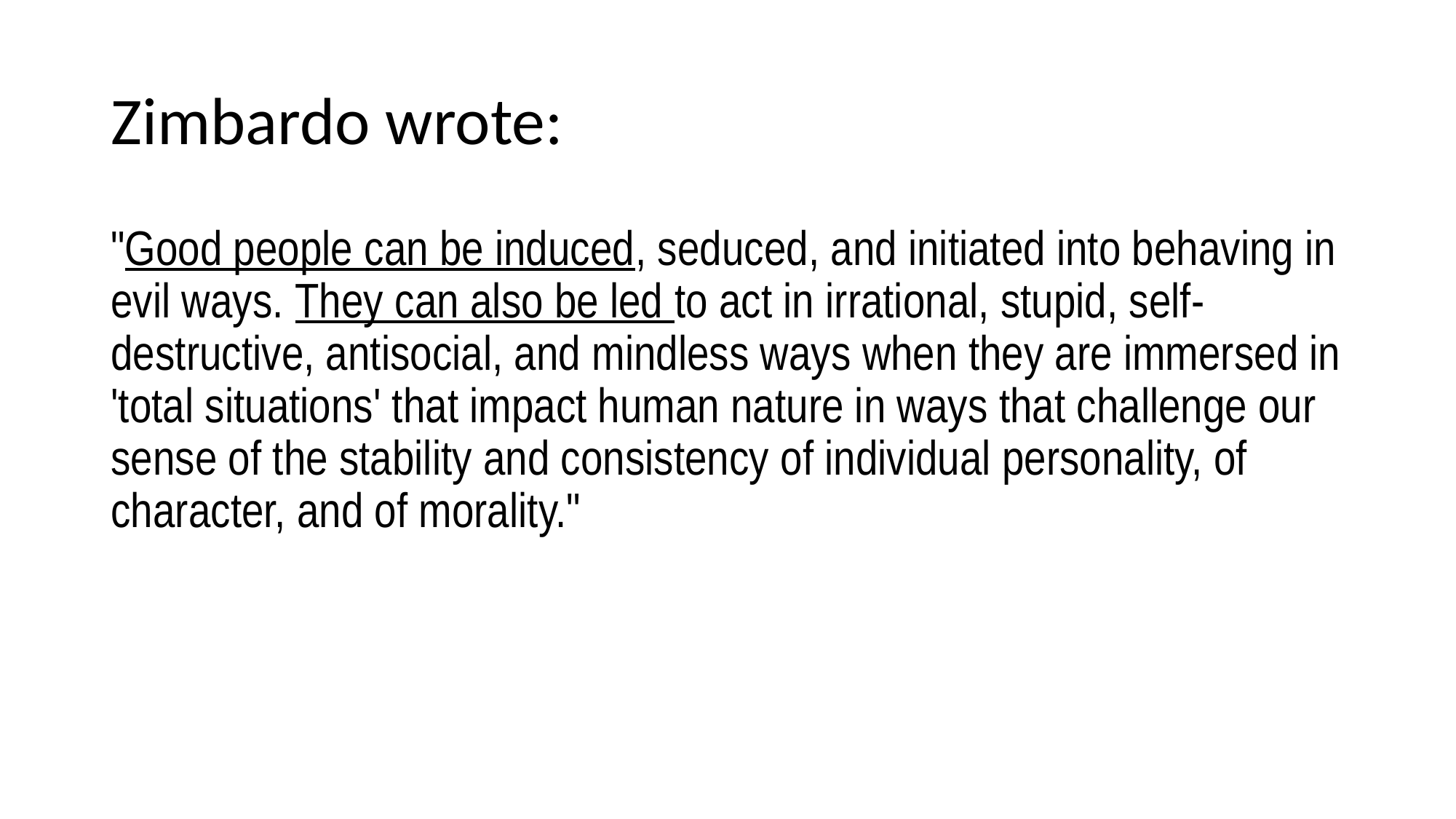

# Zimbardo wrote:
"Good people can be induced, seduced, and initiated into behaving in evil ways. They can also be led to act in irrational, stupid, self-destructive, antisocial, and mindless ways when they are immersed in 'total situations' that impact human nature in ways that challenge our sense of the stability and consistency of individual personality, of character, and of morality."